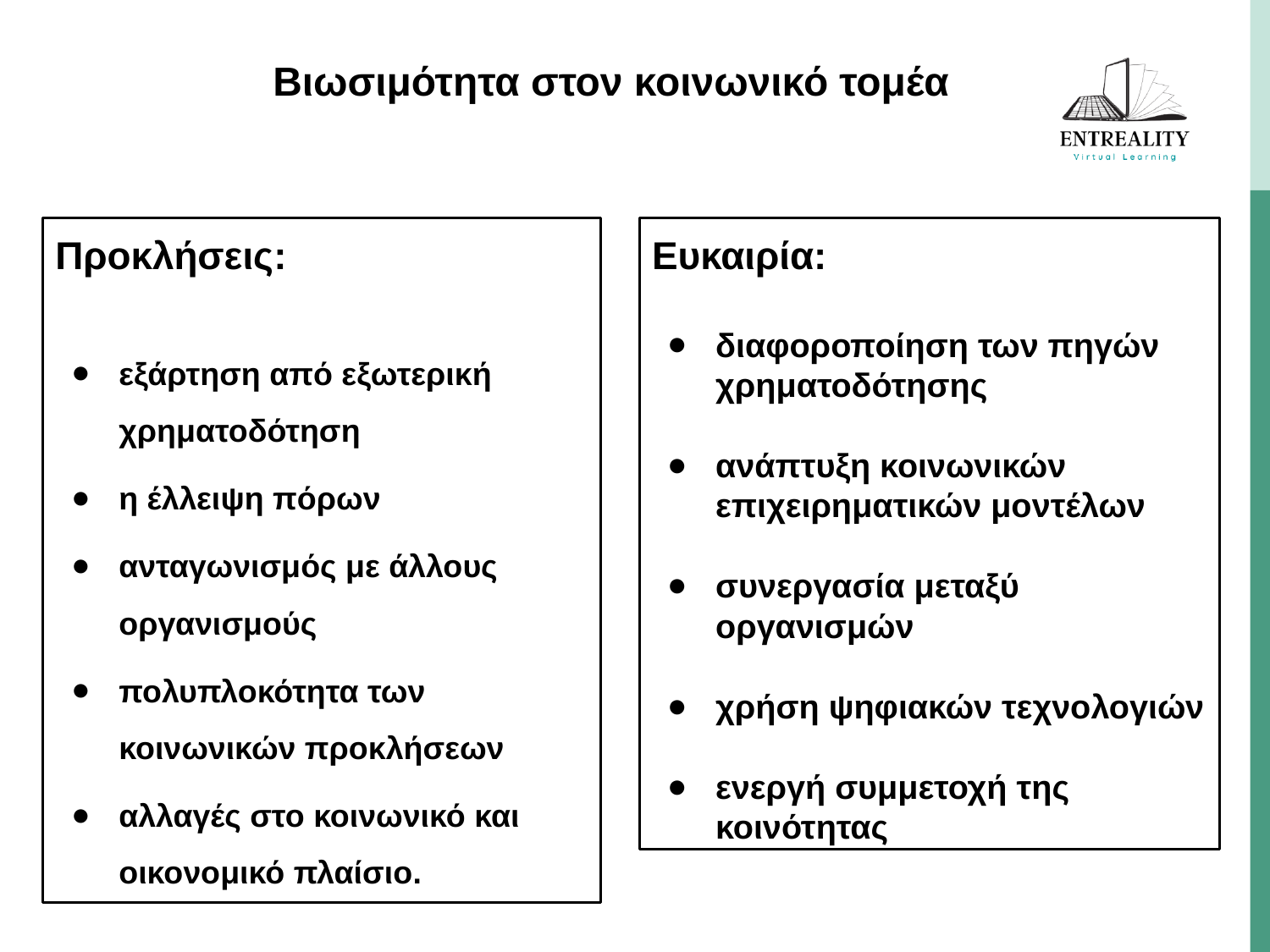

Βιωσιμότητα στον κοινωνικό τομέα
Προκλήσεις:

εξάρτηση από εξωτερική χρηματοδότηση
η έλλειψη πόρων
ανταγωνισμός με άλλους οργανισμούς
πολυπλοκότητα των κοινωνικών προκλήσεων
αλλαγές στο κοινωνικό και οικονομικό πλαίσιο.
Ευκαιρία:

διαφοροποίηση των πηγών χρηματοδότησης

ανάπτυξη κοινωνικών επιχειρηματικών μοντέλων

συνεργασία μεταξύ οργανισμών
χρήση ψηφιακών τεχνολογιών
ενεργή συμμετοχή της κοινότητας